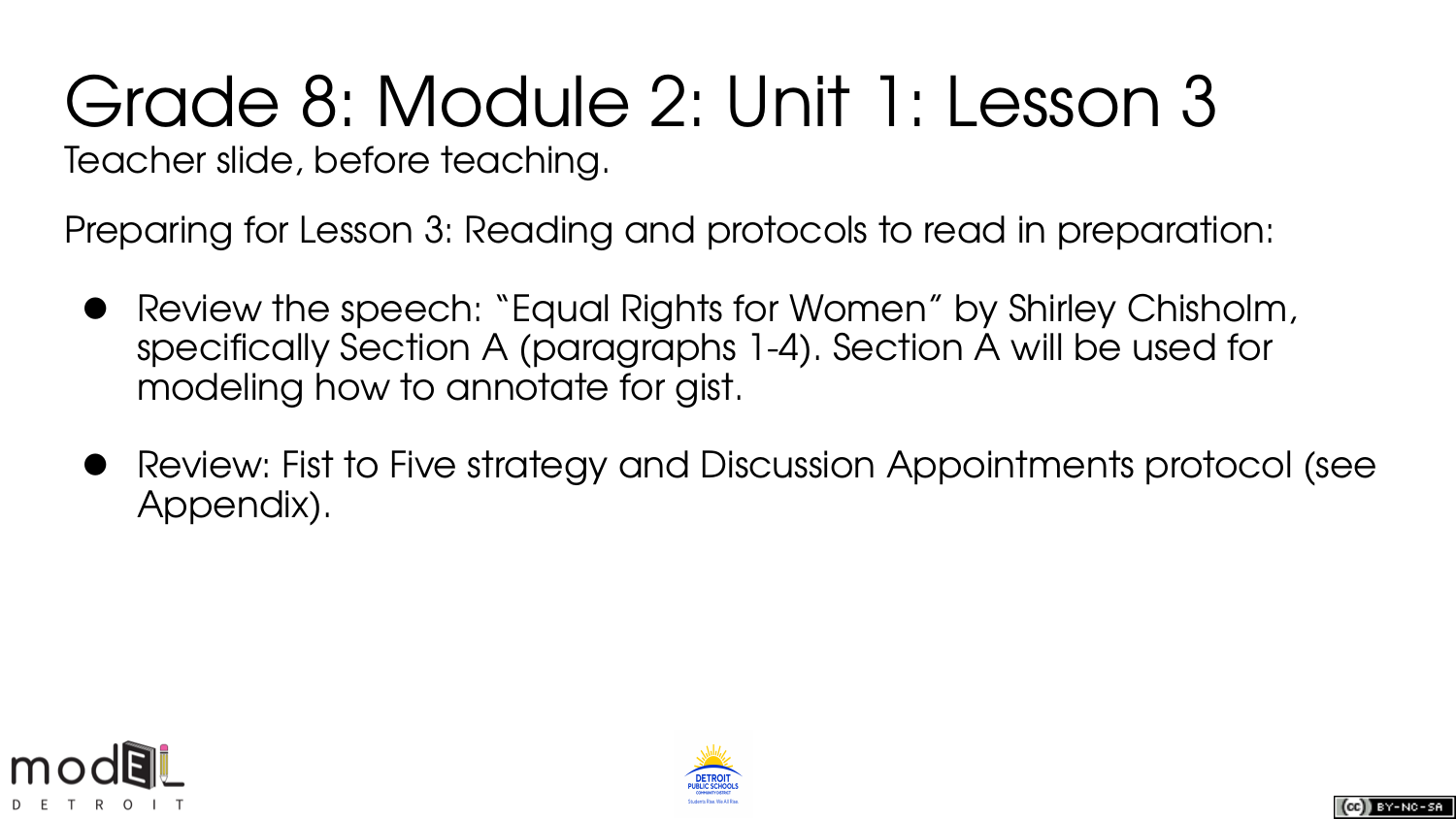

# Grade 8: Module 2: Unit 1: Lesson 3
Teacher slide, before teaching.
Preparing for Lesson 3: Reading and protocols to read in preparation:

Review the speech: “Equal Rights for Women” by Shirley Chisholm, specifically Section A (paragraphs 1-4). Section A will be used for modeling how to annotate for gist.

Review: Fist to Five strategy and Discussion Appointments protocol (see Appendix).